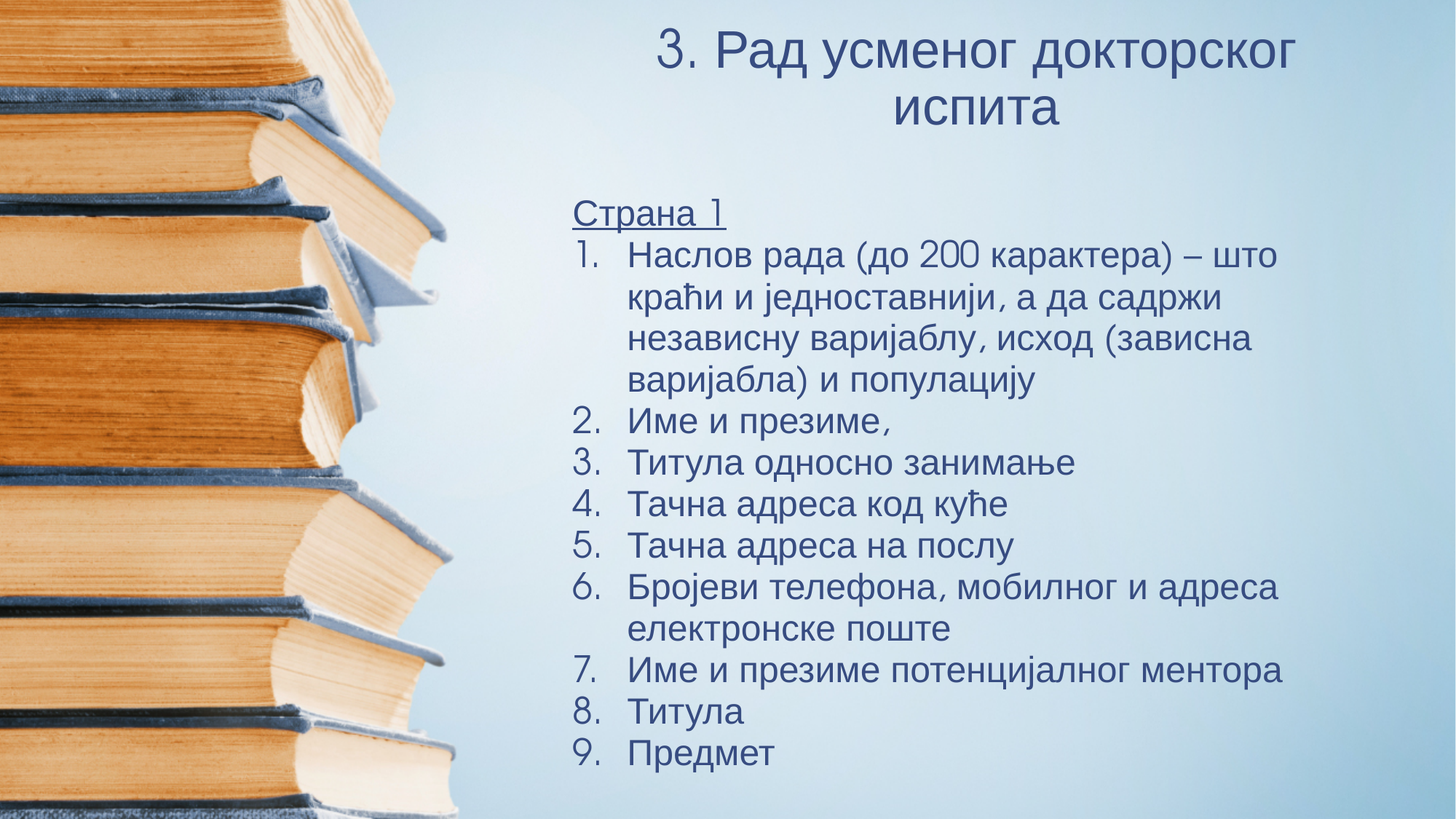

# 3. Рад усменог докторског испита
Страна 1
Наслов рада (до 200 карактера) – што краћи и једноставнији, а да садржи независну варијаблу, исход (зависна варијабла) и популацију
Име и презиме,
Титула односно занимање
Тачна адреса код куће
Тачна адреса на послу
Бројеви телефона, мобилног и адреса електронске поште
Име и презиме потенцијалног ментора
Титула
Предмет